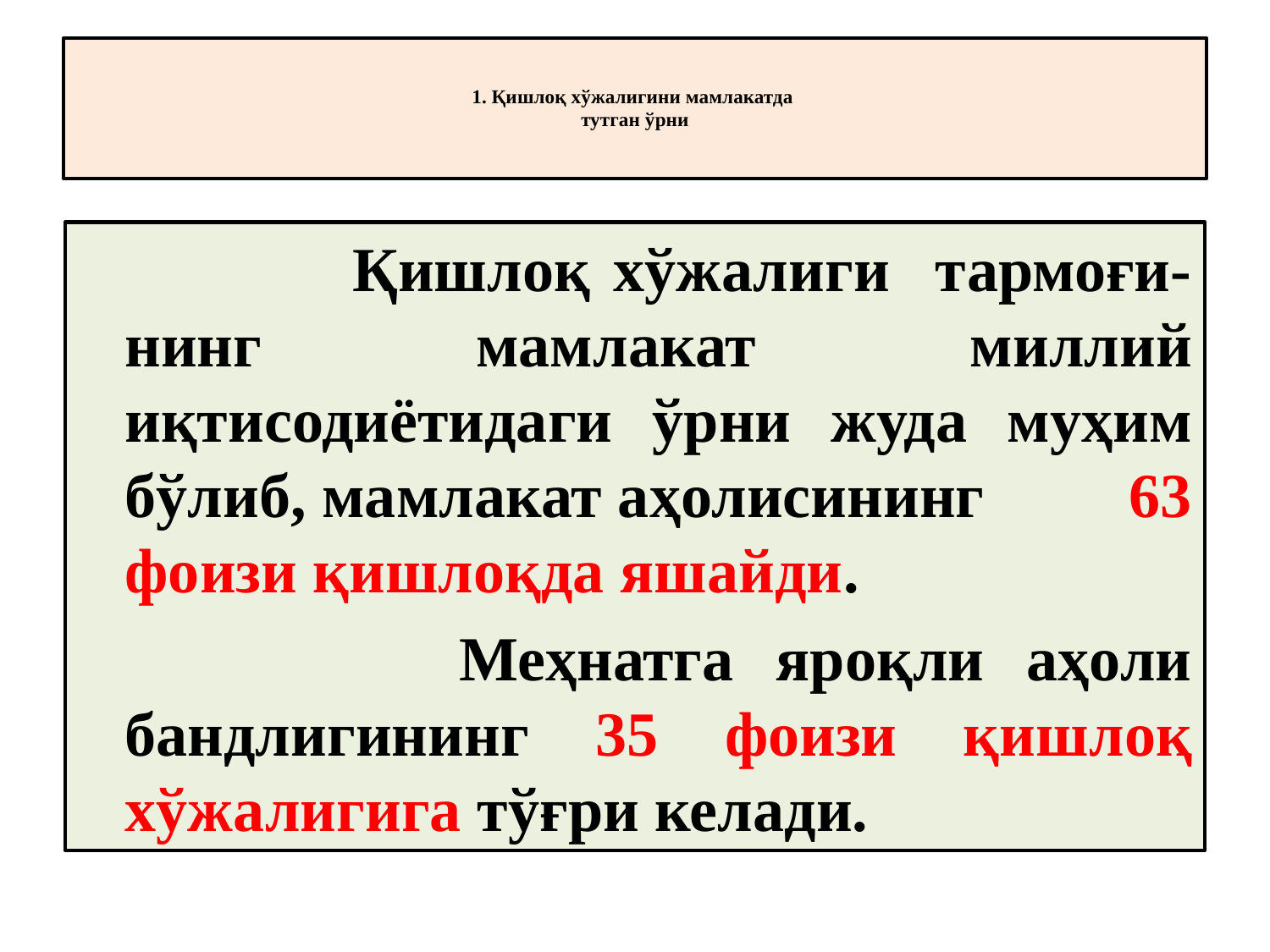

# 1. Қишлоқ хўжалигини мамлакатда тутган ўрни
             Қишлоқ хўжалиги  тармоғи-нинг мамлакат миллий иқтисодиётидаги ўрни жуда муҳим бўлиб, мамлакат аҳолисининг         63 фоизи қишлоқда яшайди.
         Меҳнатга яроқли аҳоли бандлигининг 35 фоизи қишлоқ хўжалигига тўғри келади.